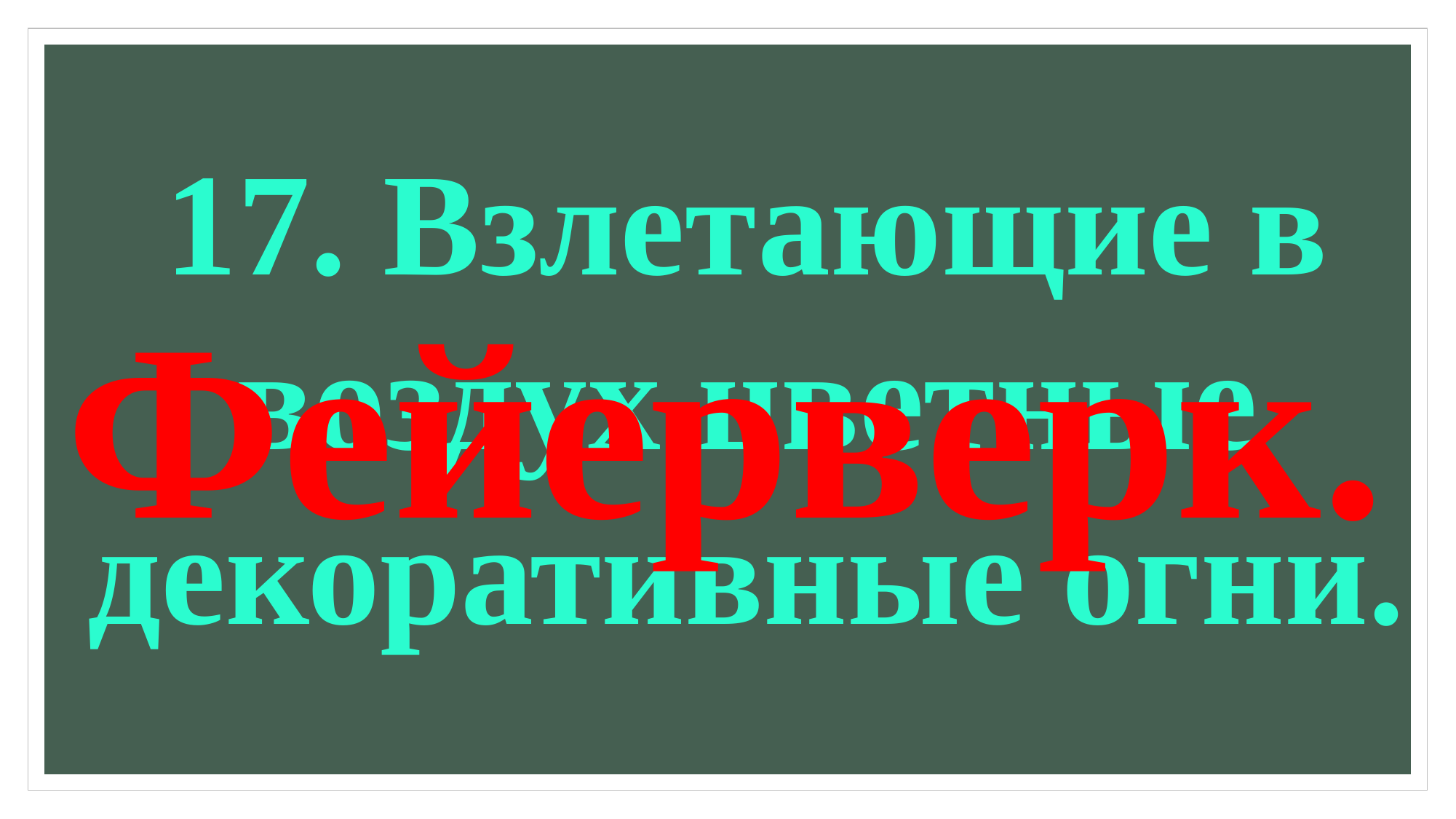

17. Взлетающие в воздух цветные декоративные огни.
Фейерверк.